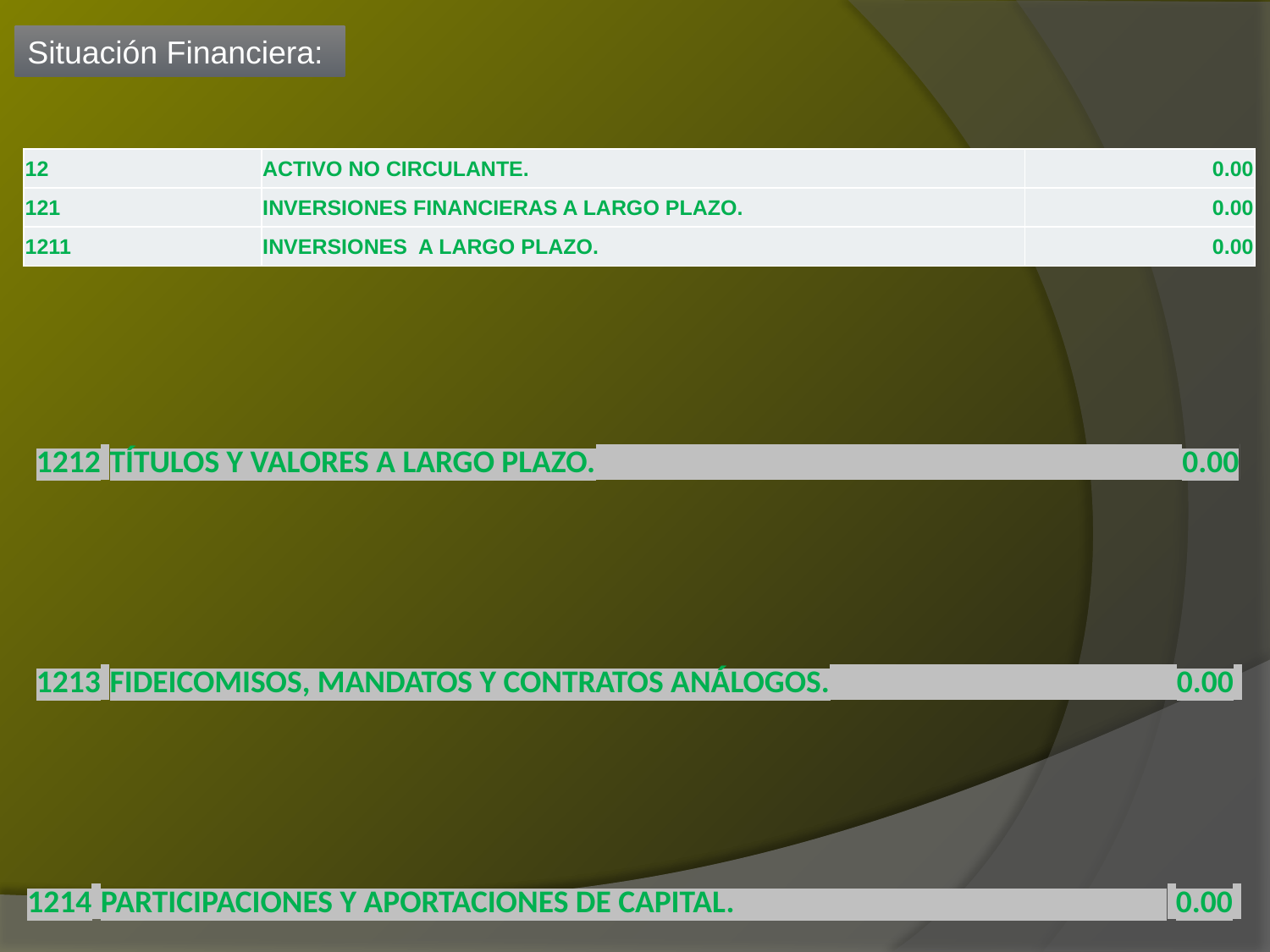

Situación Financiera:
| 12 | ACTIVO NO CIRCULANTE. | 0.00 |
| --- | --- | --- |
| 121 | INVERSIONES FINANCIERAS A LARGO PLAZO. | 0.00 |
| 1211 | INVERSIONES A LARGO PLAZO. | 0.00 |
1212 TÍTULOS Y VALORES A LARGO PLAZO.                                                                  0.00
1213 FIDEICOMISOS, MANDATOS Y CONTRATOS ANÁLOGOS.                                       0.00
1214 PARTICIPACIONES Y APORTACIONES DE CAPITAL.                                                             0.00